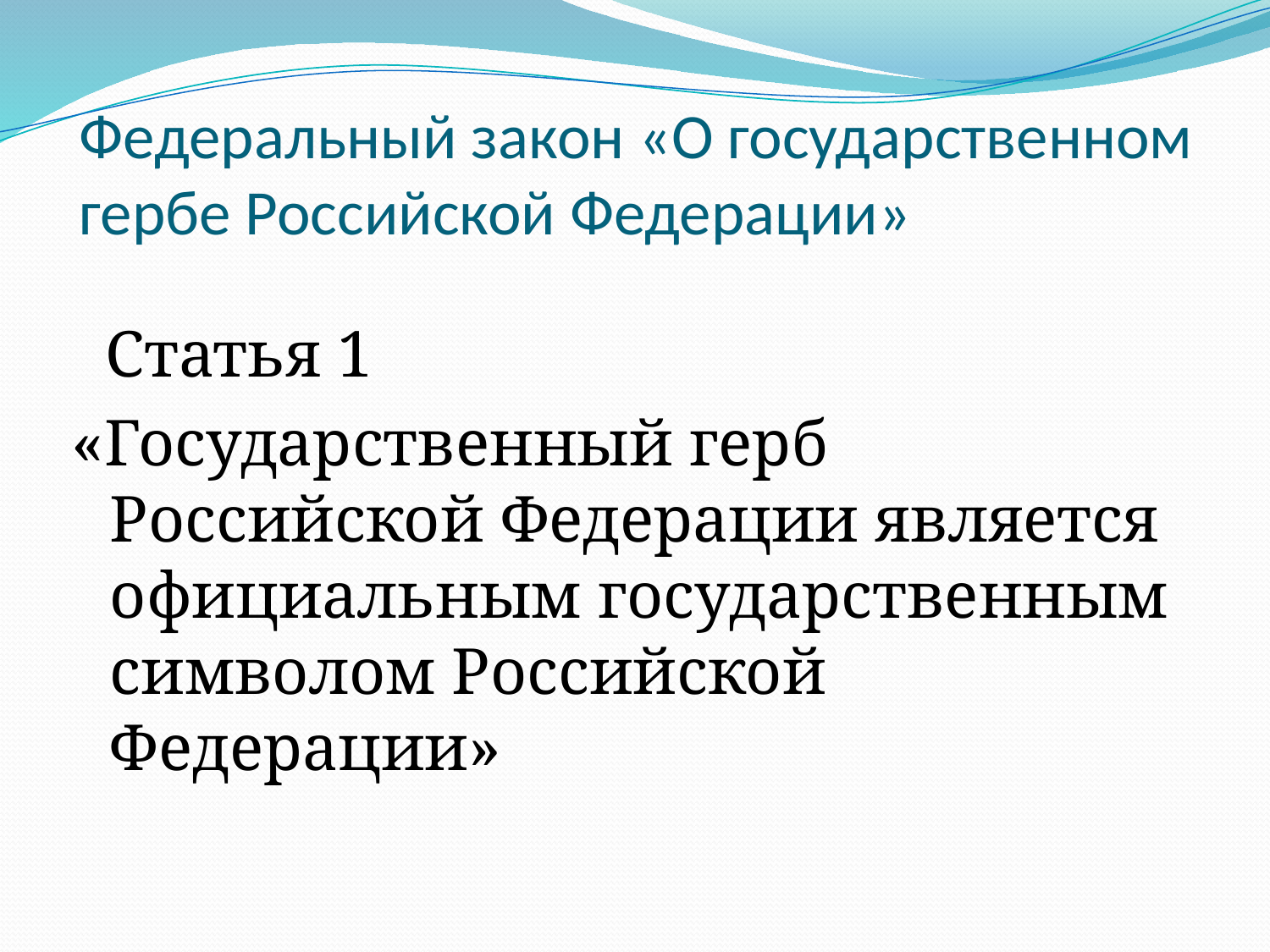

# Федеральный закон «О государственном гербе Российской Федерации»
  Статья 1
«Государственный герб Российской Федерации является официальным государственным символом Российской Федерации»